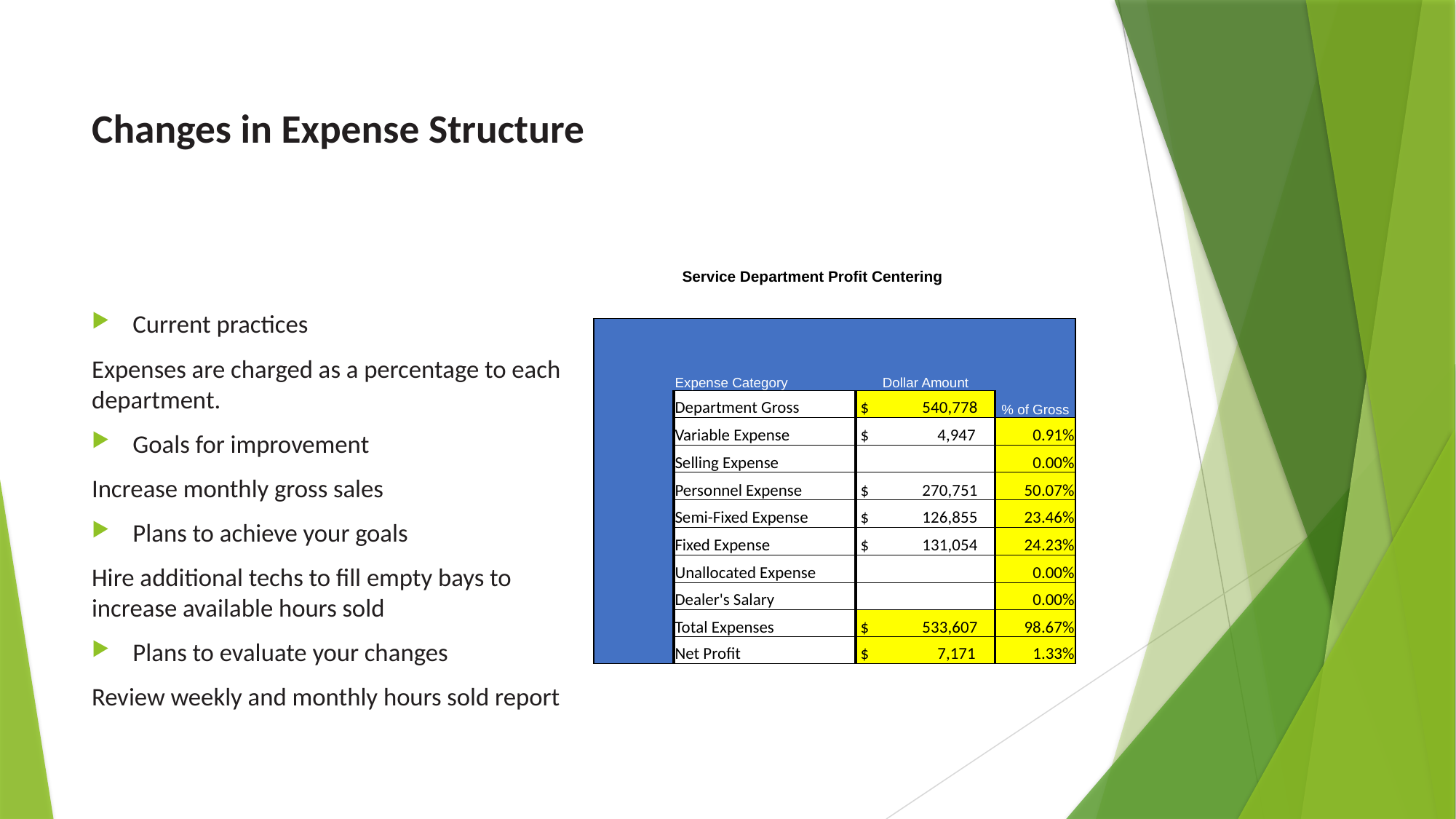

# Changes in Expense Structure

Current practices
Expenses are charged as a percentage to each department.
Goals for improvement
Increase monthly gross sales
Plans to achieve your goals
Hire additional techs to fill empty bays to increase available hours sold
Plans to evaluate your changes
Review weekly and monthly hours sold report

| Service Department Profit Centering |  |  |  |
| --- | --- | --- | --- |
|  |  |  |  |
|  | Expense Category | Dollar Amount |  |
|  | Department Gross | $ 540,778 | % of Gross |
|  | Variable Expense | $ 4,947 | 0.91% |
|  | Selling Expense |  | 0.00% |
|  | Personnel Expense | $ 270,751 | 50.07% |
|  | Semi-Fixed Expense | $ 126,855 | 23.46% |
|  | Fixed Expense | $ 131,054 | 24.23% |
|  | Unallocated Expense |  | 0.00% |
|  | Dealer's Salary |  | 0.00% |
|  | Total Expenses | $ 533,607 | 98.67% |
|  | Net Profit | $ 7,171 | 1.33% |